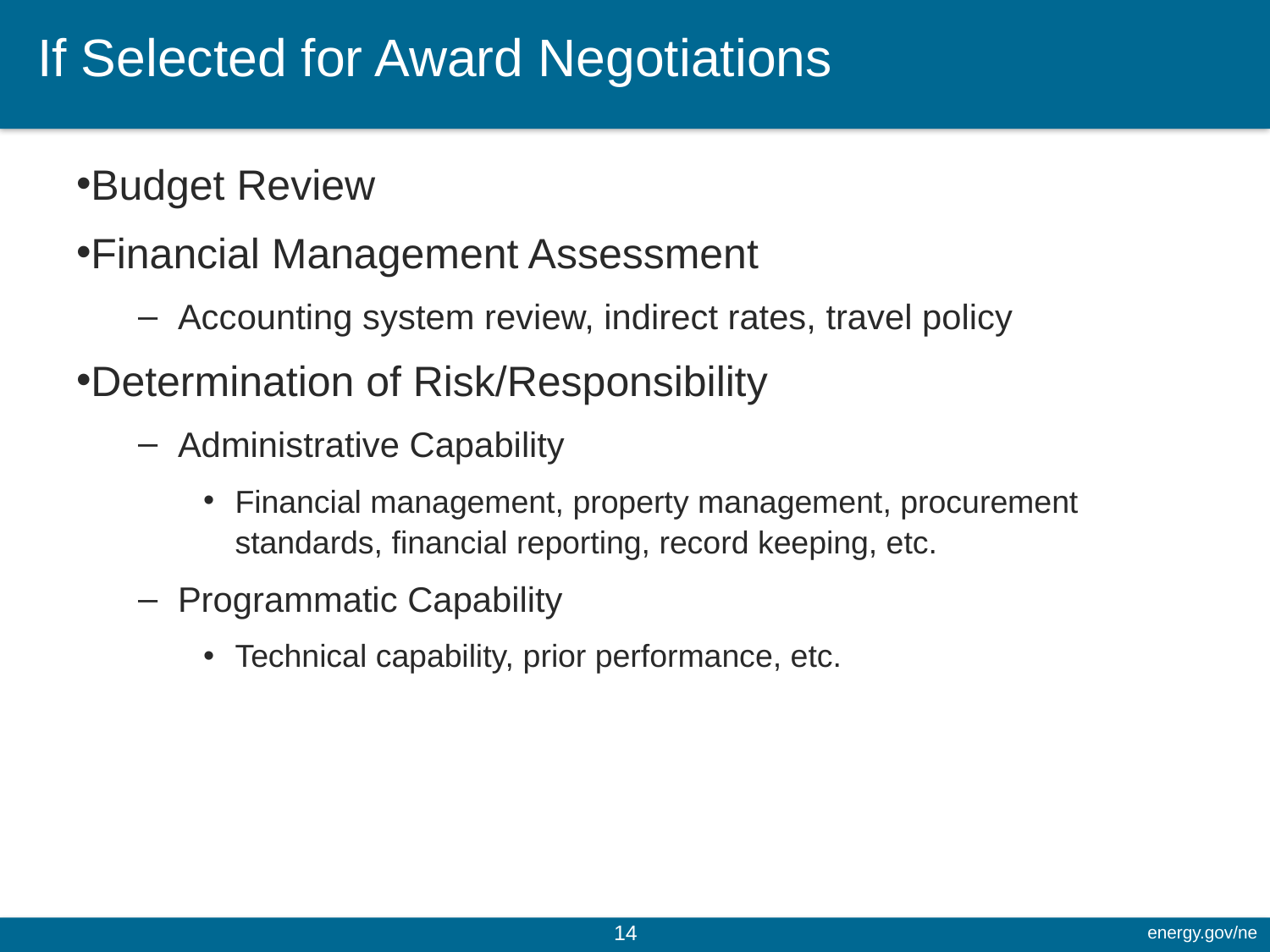

# If Selected for Award Negotiations
Budget Review
Financial Management Assessment
Accounting system review, indirect rates, travel policy
Determination of Risk/Responsibility
Administrative Capability
Financial management, property management, procurement standards, financial reporting, record keeping, etc.
Programmatic Capability
Technical capability, prior performance, etc.